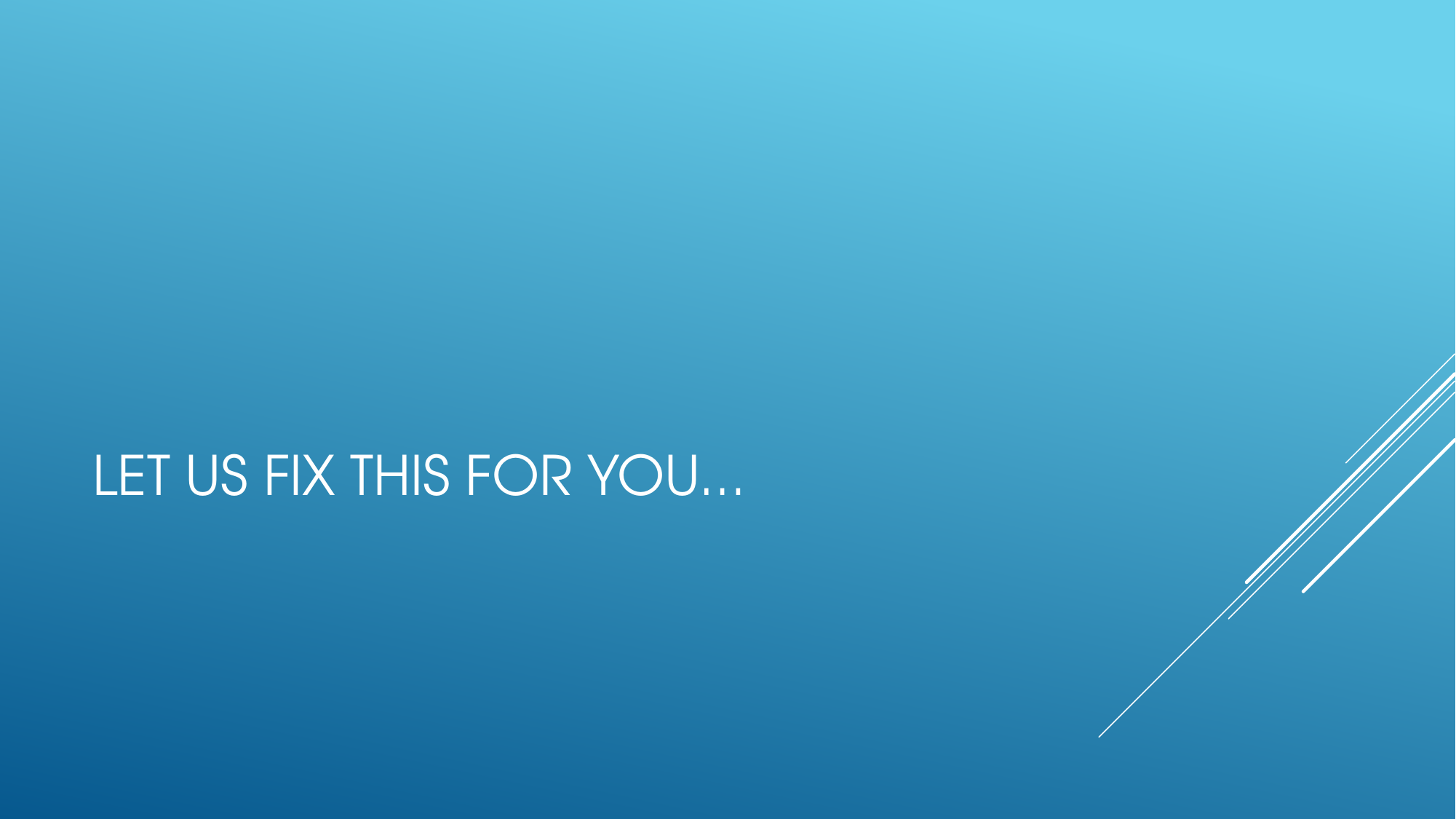

# Let us fix this for you…